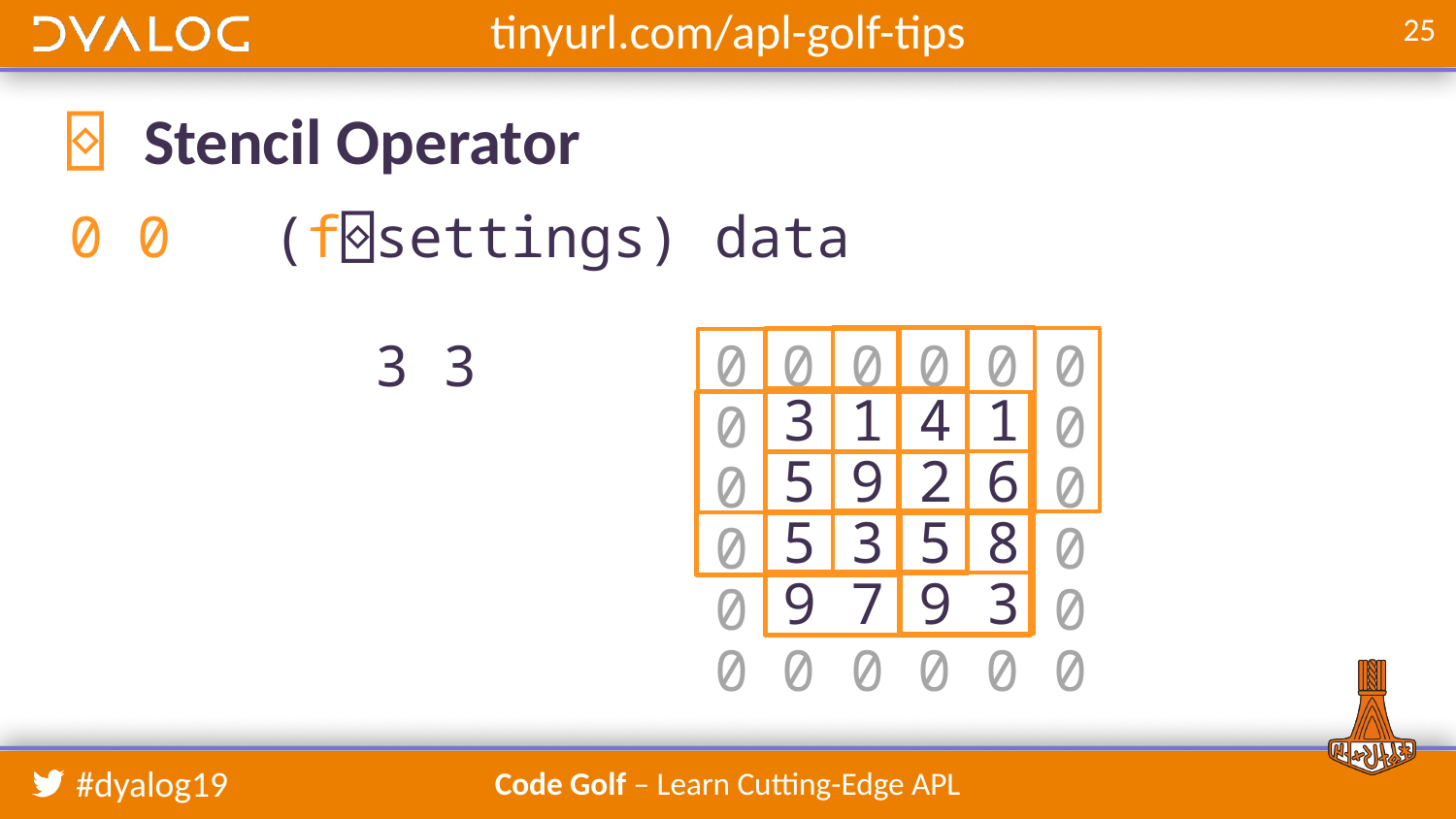

# ⌺ Stencil Operator

                   0 0 0 0 0 0
                   0         0
                   0         0
                   0         0
                   0         0
                   0 0 0 0 0 0

      (f⌺settings) data

         2
                     3 1 4 1
                     5 9 2 6
                     5 3 5 8
                     9 7 9 3

           2

         1 1

         2 2

         3 3
         1 1
1 1

         1 1
1 0
1 ¯1
0 1
0 0